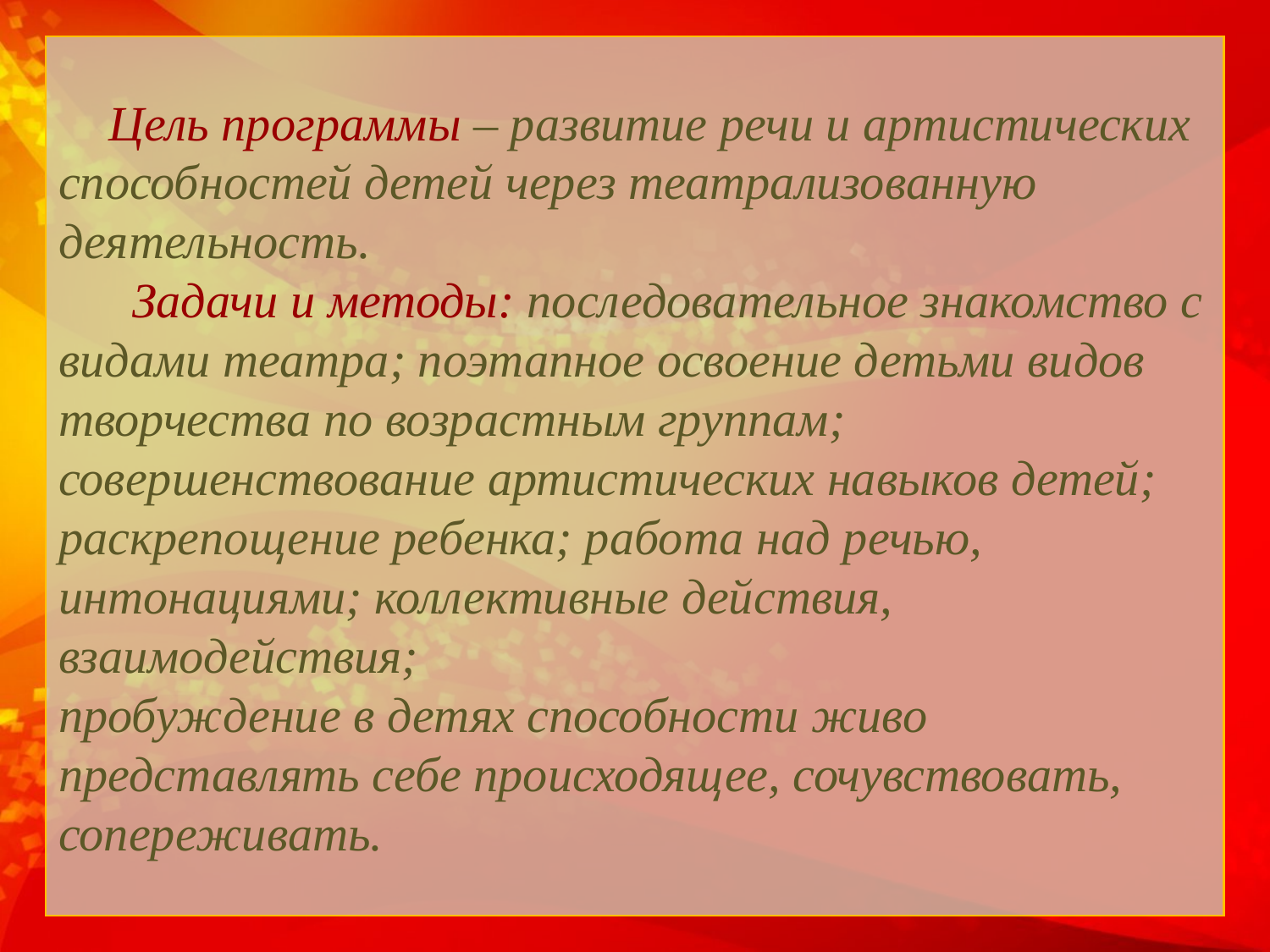

Цель программы – развитие речи и артистических способностей детей через театрализованную деятельность.
      Задачи и методы: последовательное знакомство с видами театра; поэтапное освоение детьми видов творчества по возрастным группам; совершенствование артистических навыков детей; раскрепощение ребенка; работа над речью, интонациями; коллективные действия, взаимодействия;
пробуждение в детях способности живо представлять себе происходящее, сочувствовать, сопереживать.